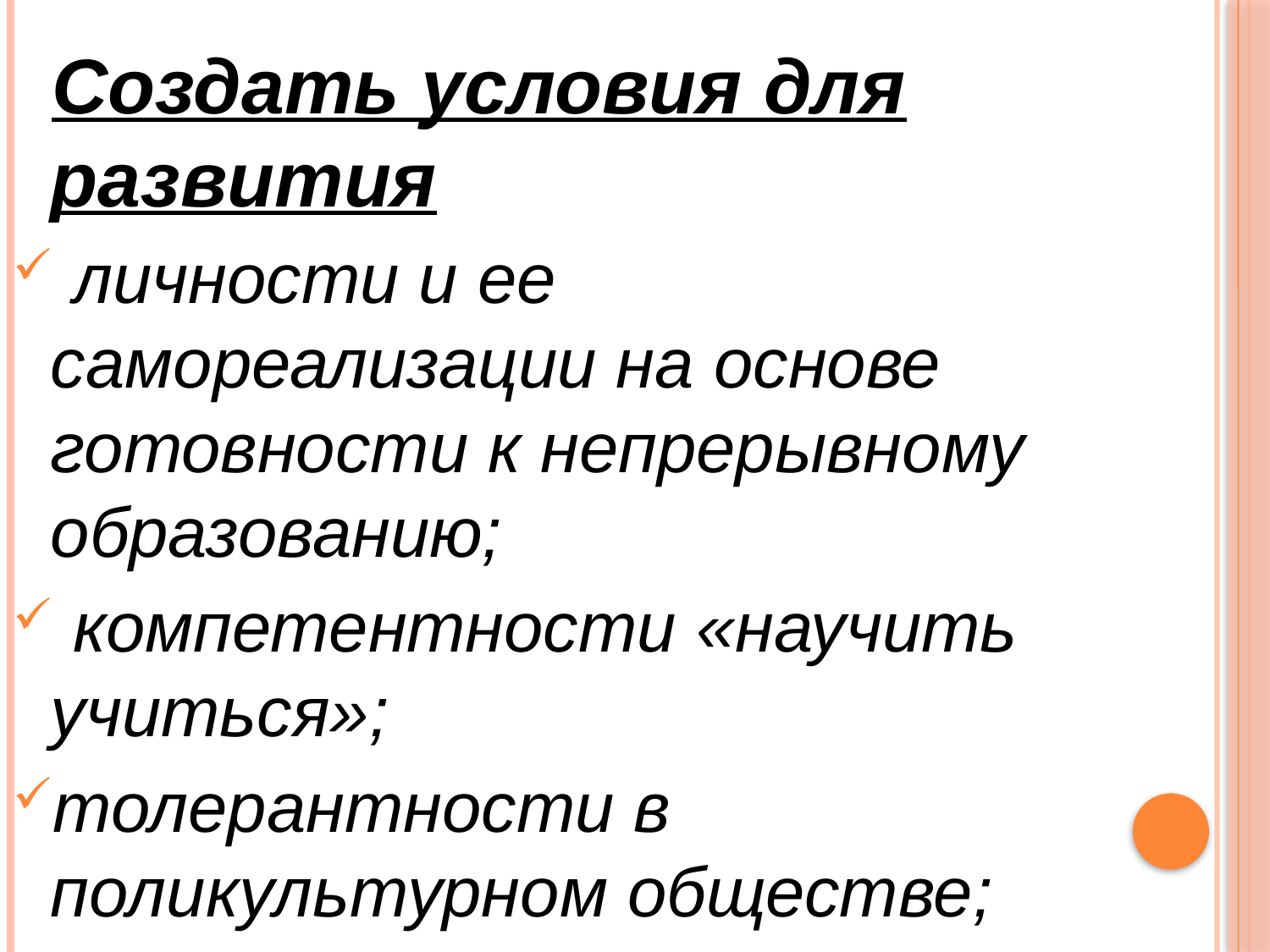

Создать условия для развития
 личности и ее самореализации на основе готовности к непрерывному образованию;
 компетентности «научить учиться»;
толерантности в поликультурном обществе;